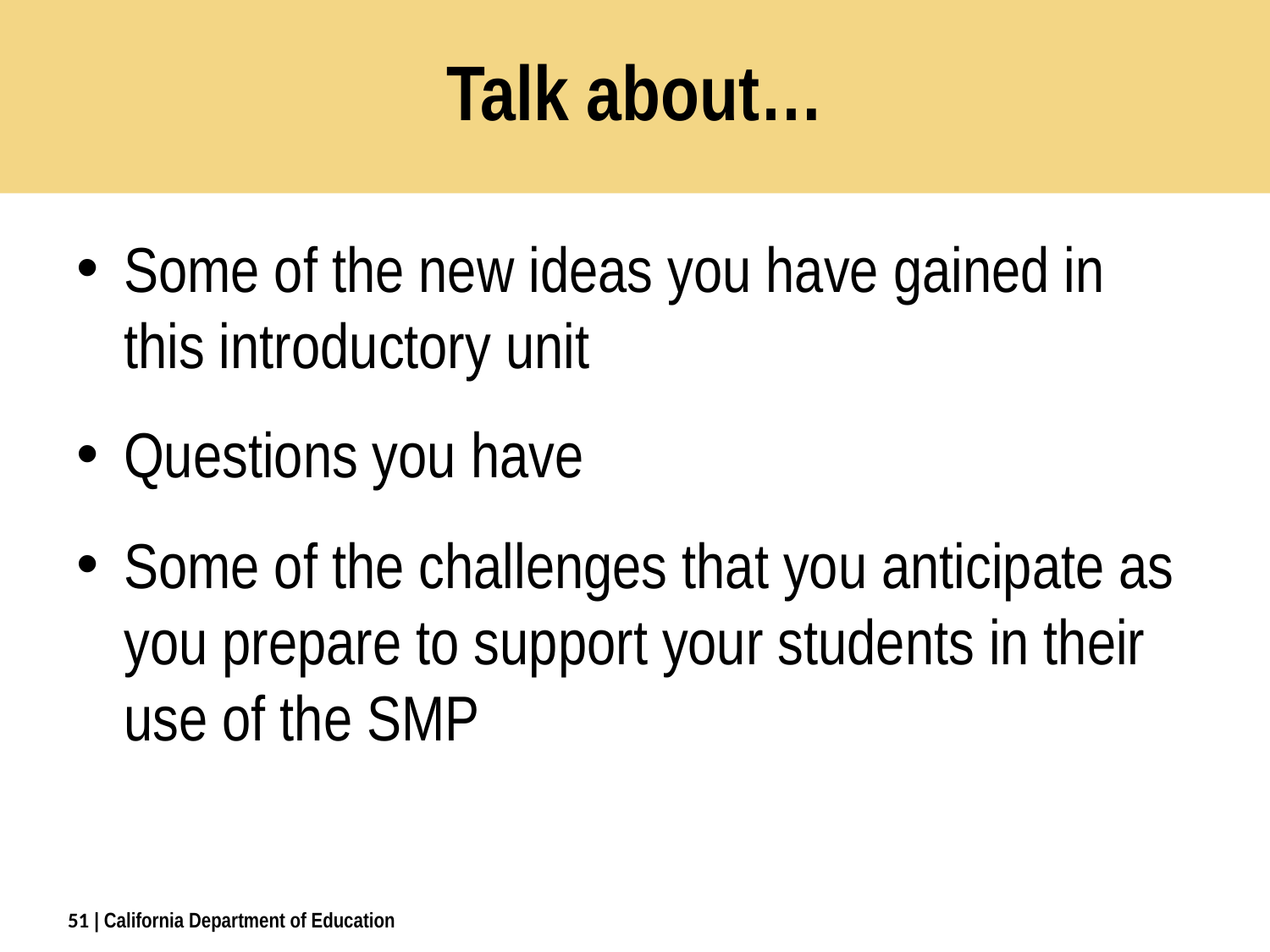

# Talk about…
Some of the new ideas you have gained in this introductory unit
Questions you have
Some of the challenges that you anticipate as you prepare to support your students in their use of the SMP

51
| California Department of Education